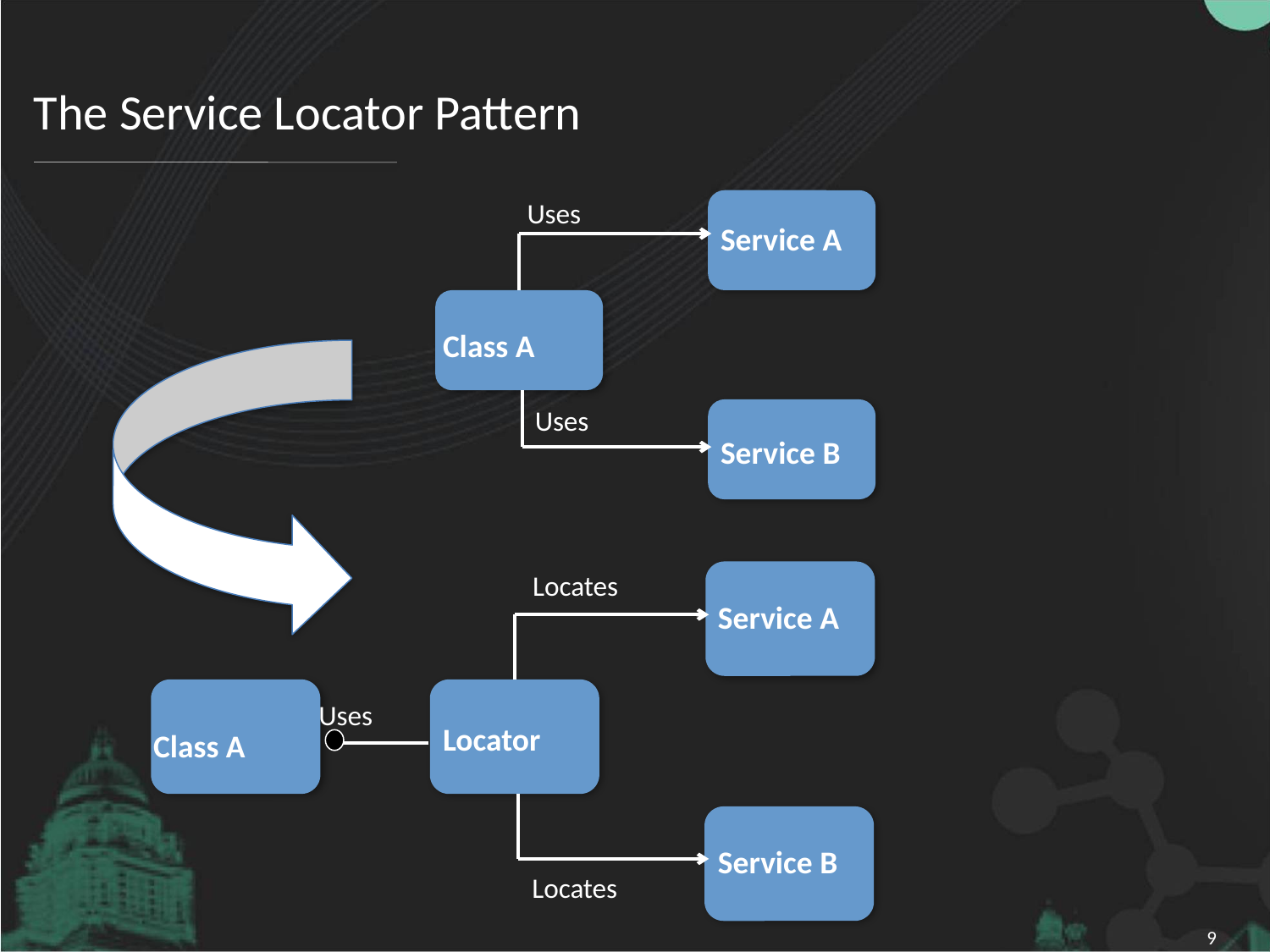

# The Service Locator Pattern
Uses

Service A

Class A

Uses

Service B
Locates

Service A

Uses
Locator
Class A

Service B
Locates
9